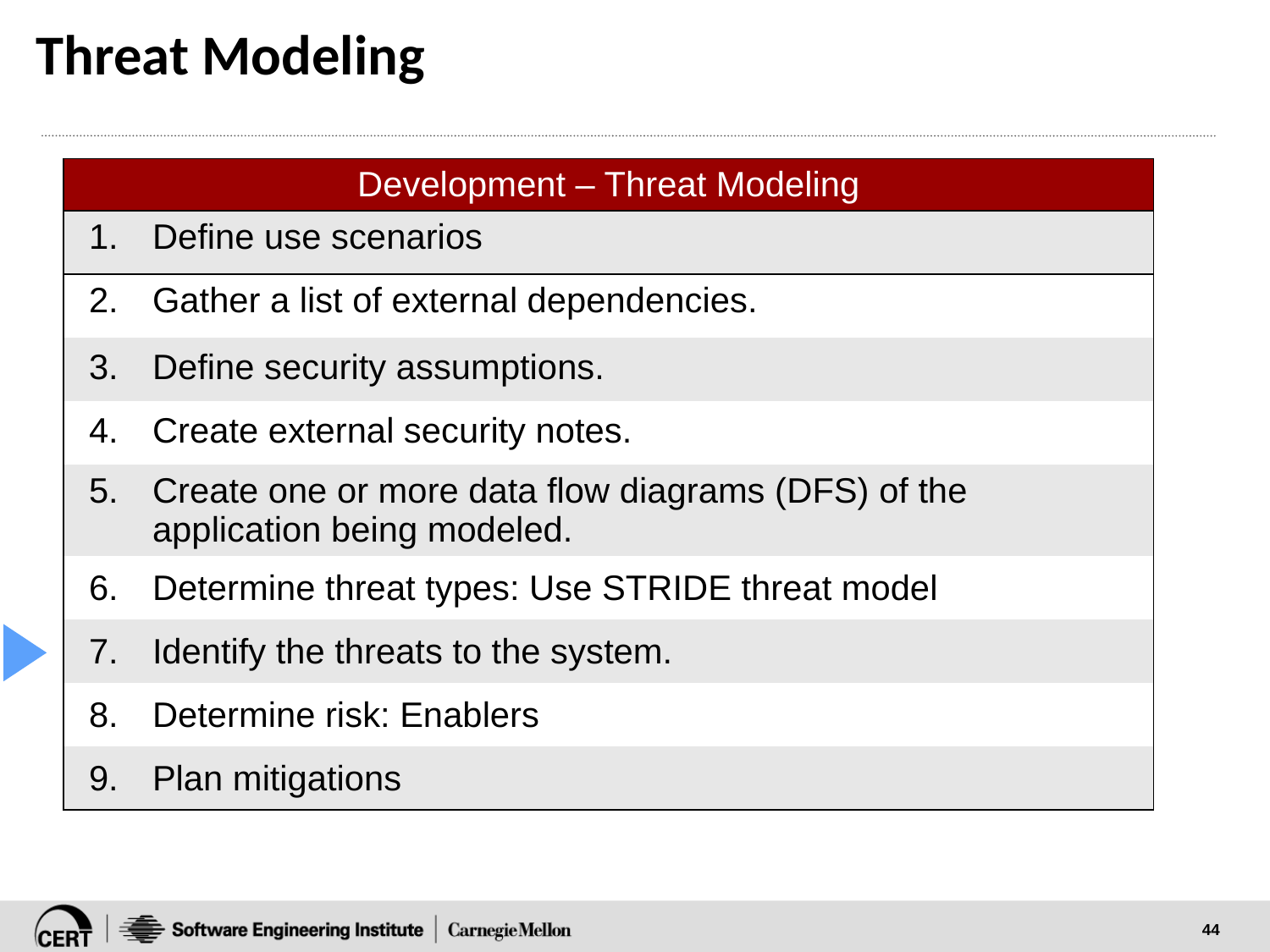

# Threat Modeling
| Development – Threat Modeling |
| --- |
| Define use scenarios |
| Gather a list of external dependencies. |
| Define security assumptions. |
| Create external security notes. |
| Create one or more data flow diagrams (DFS) of the application being modeled. |
| Determine threat types: Use STRIDE threat model |
| Identify the threats to the system. |
| Determine risk: Enablers |
| Plan mitigations |